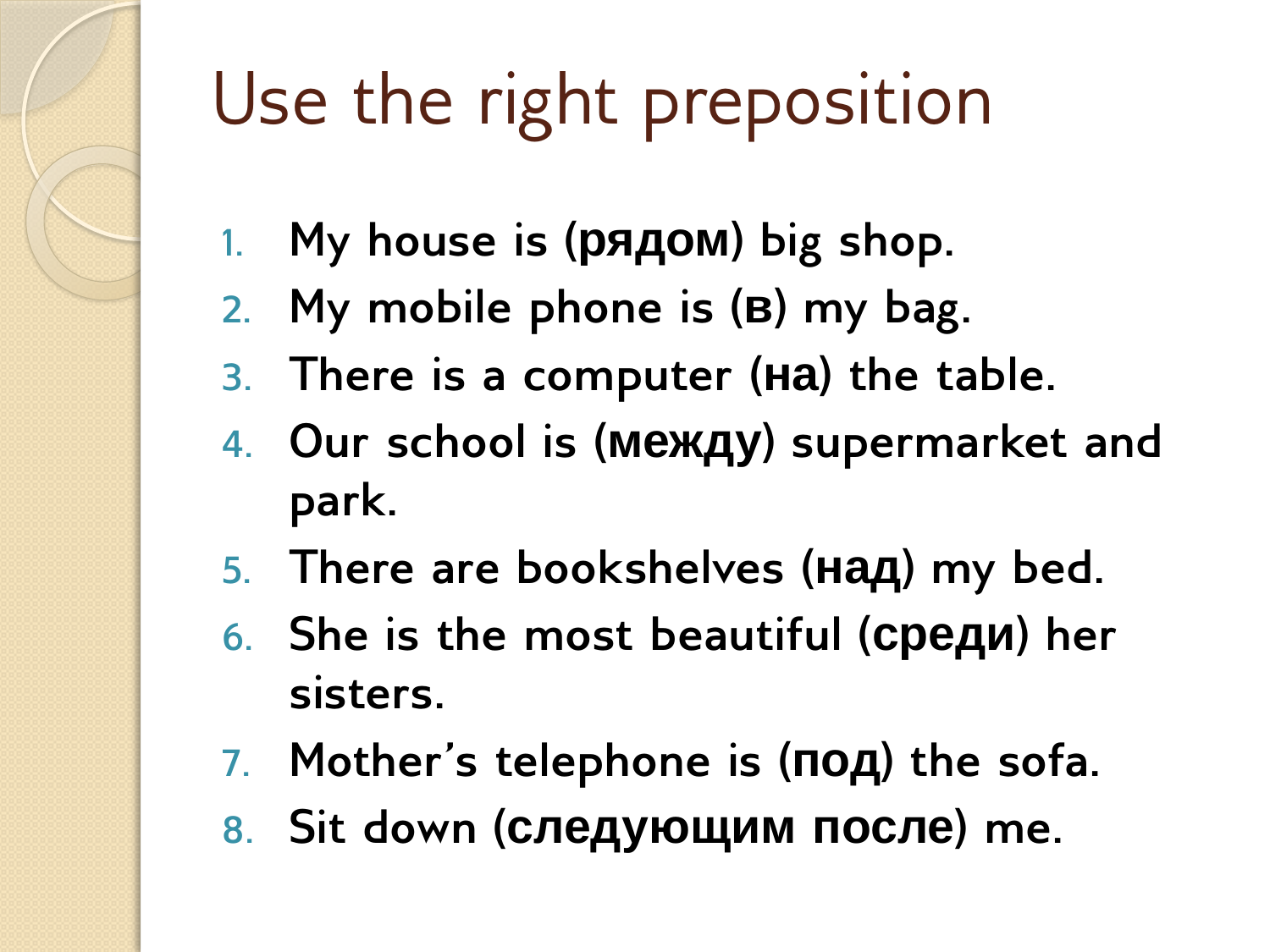

# Use the right preposition
My house is (рядом) big shop.
My mobile phone is (в) my bag.
There is a computer (на) the table.
Our school is (между) supermarket and park.
There are bookshelves (над) my bed.
She is the most beautiful (среди) her sisters.
Mother’s telephone is (под) the sofa.
Sit down (следующим после) me.